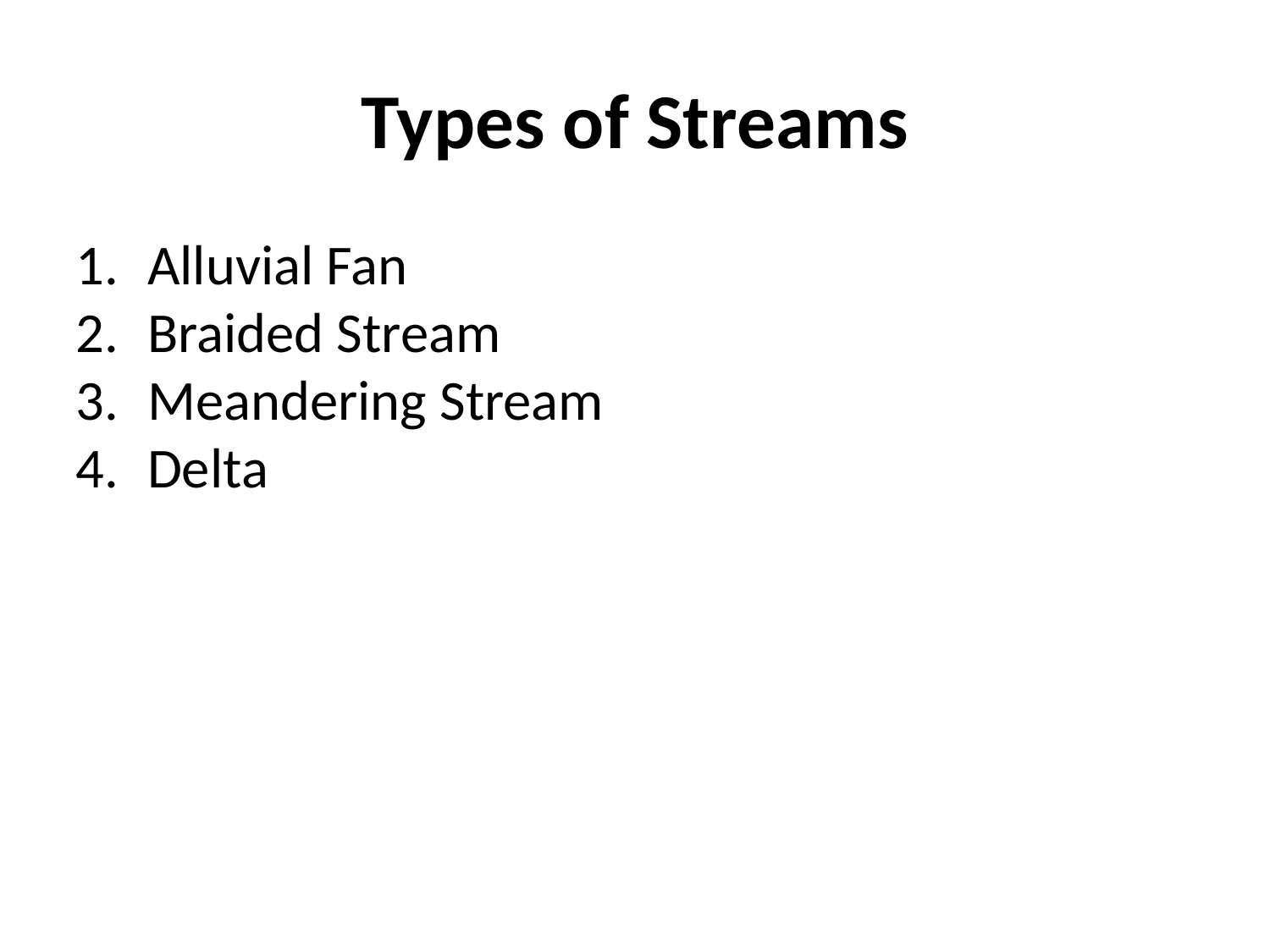

Types of Streams
Alluvial Fan
Braided Stream
Meandering Stream
Delta